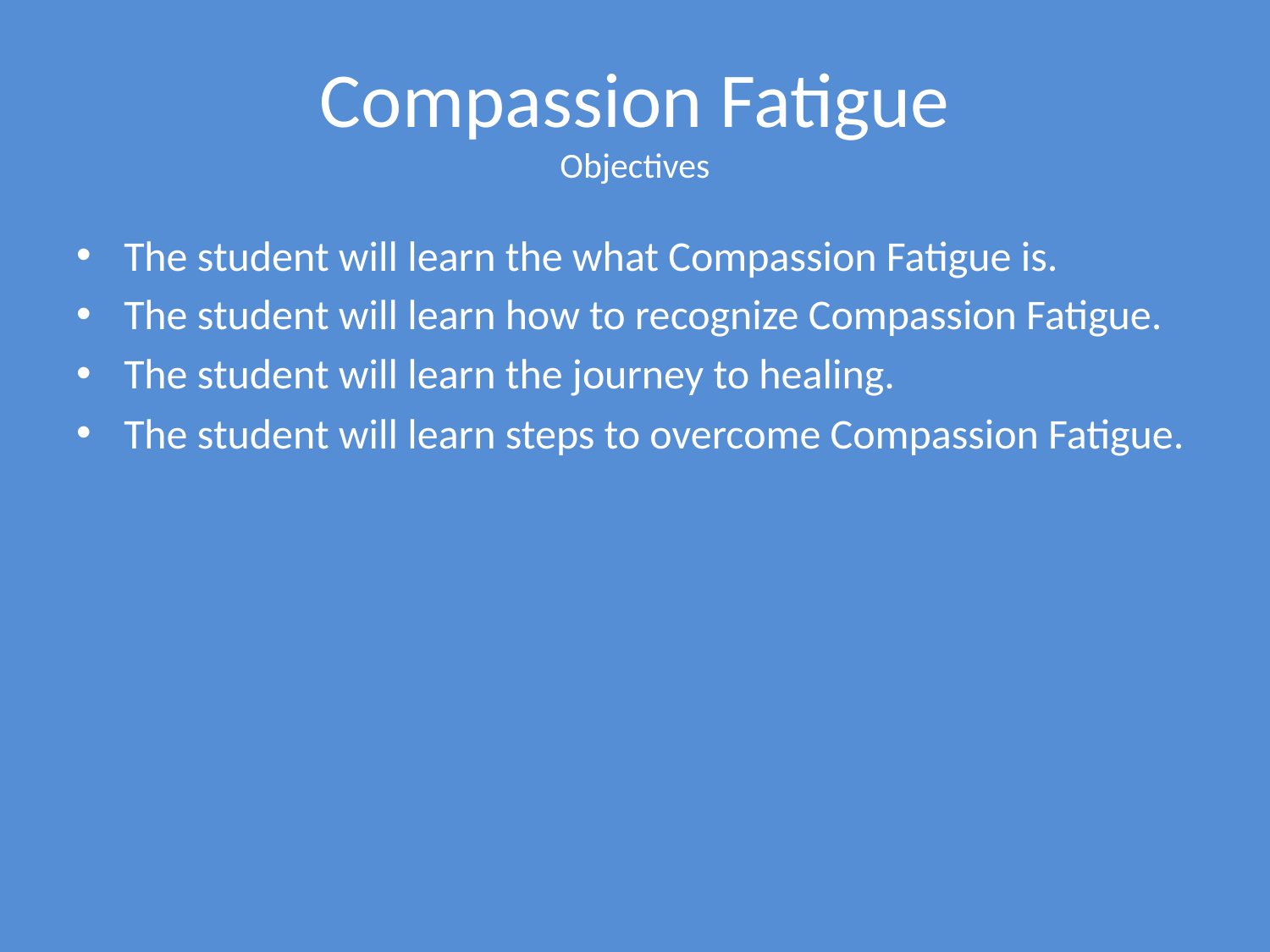

# Compassion Fatigue Objectives
The student will learn the what Compassion Fatigue is.
The student will learn how to recognize Compassion Fatigue.
The student will learn the journey to healing.
The student will learn steps to overcome Compassion Fatigue.